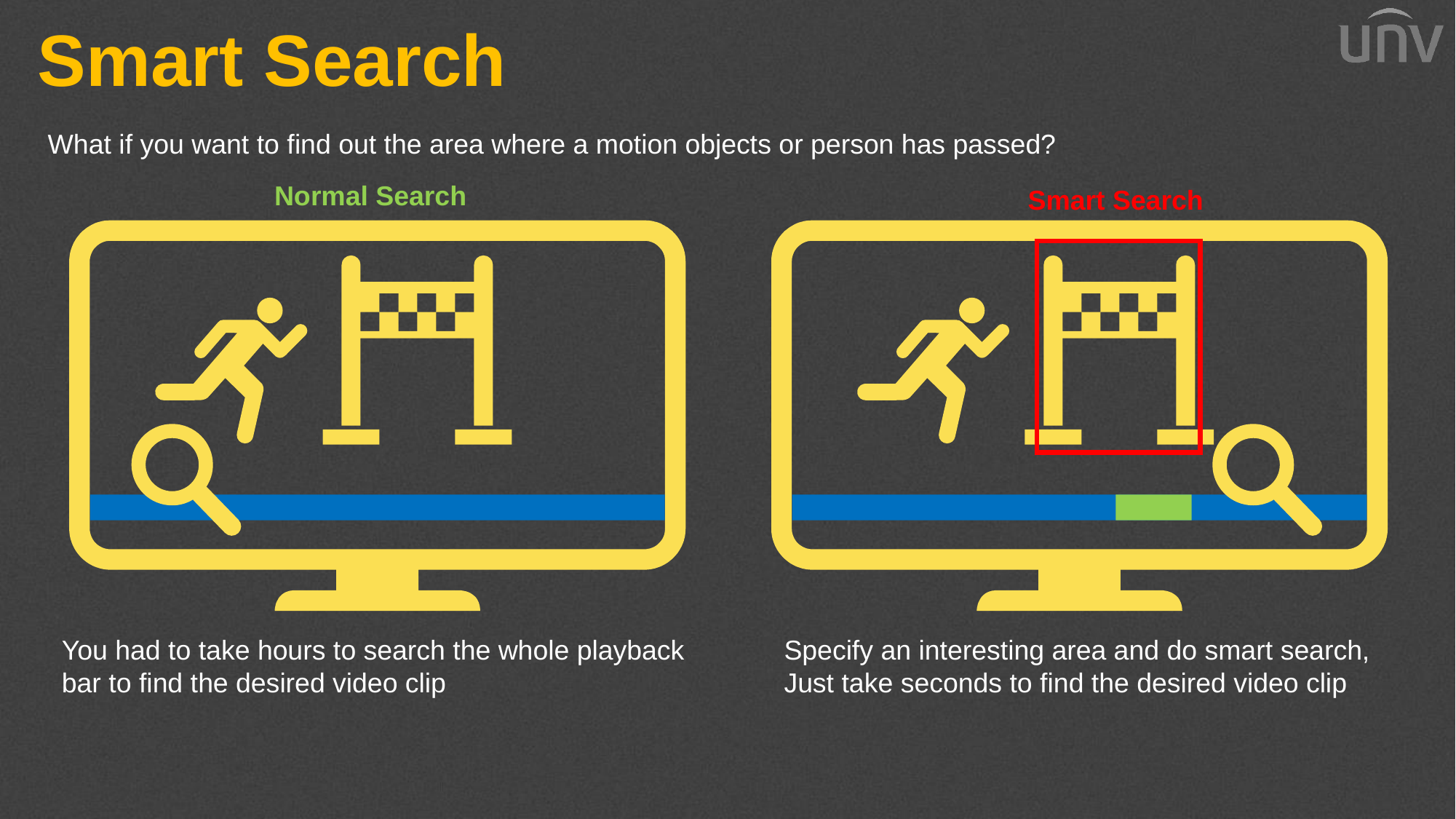

Smart Search
What if you want to find out the area where a motion objects or person has passed?
Normal Search
Smart Search

You had to take hours to search the whole playback bar to find the desired video clip
Specify an interesting area and do smart search, Just take seconds to find the desired video clip